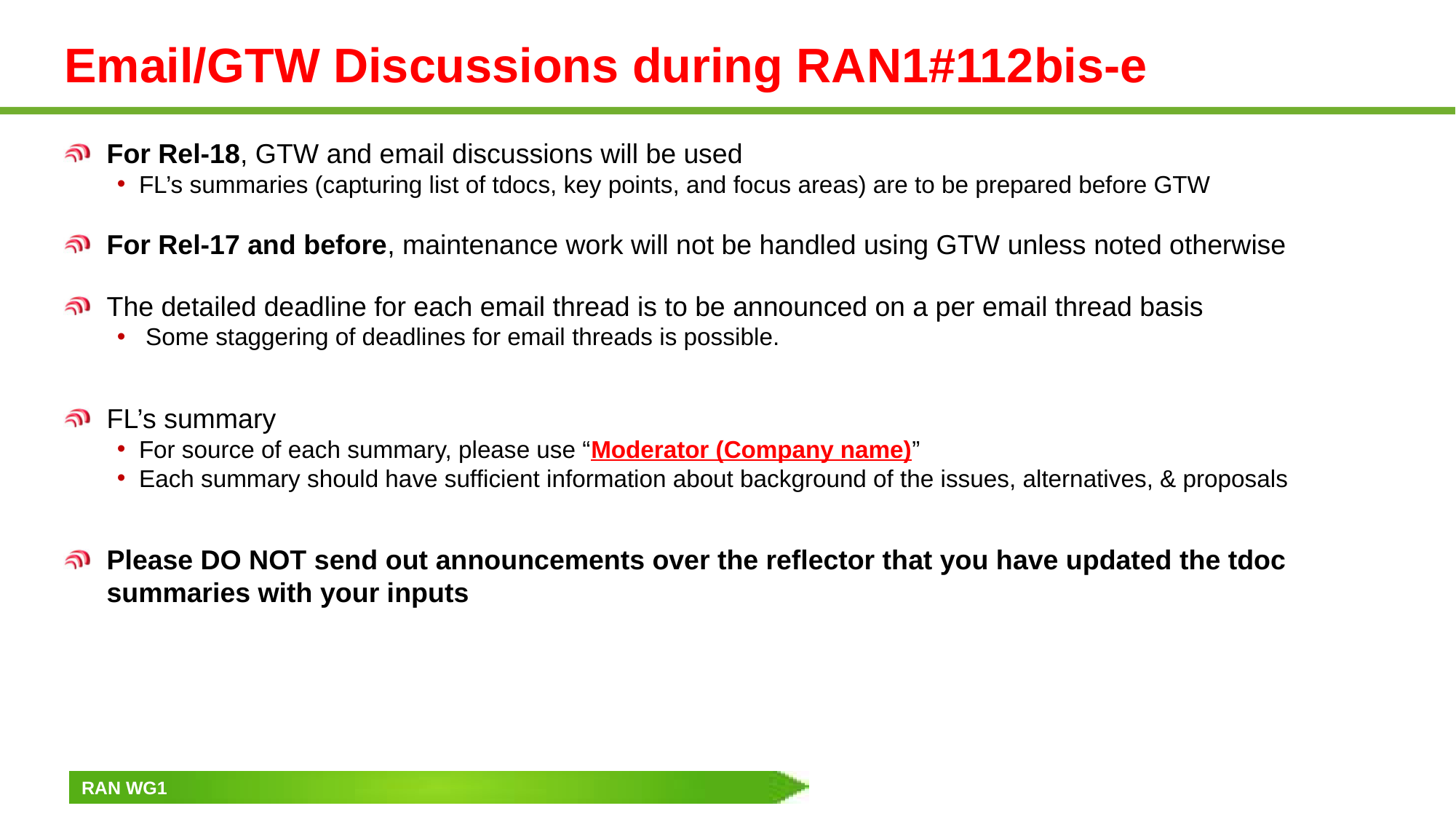

# Email/GTW Discussions during RAN1#112bis-e
For Rel-18, GTW and email discussions will be used
FL’s summaries (capturing list of tdocs, key points, and focus areas) are to be prepared before GTW

For Rel-17 and before, maintenance work will not be handled using GTW unless noted otherwise

The detailed deadline for each email thread is to be announced on a per email thread basis
 Some staggering of deadlines for email threads is possible.

FL’s summary
For source of each summary, please use “Moderator (Company name)”
Each summary should have sufficient information about background of the issues, alternatives, & proposals

Please DO NOT send out announcements over the reflector that you have updated the tdoc summaries with your inputs